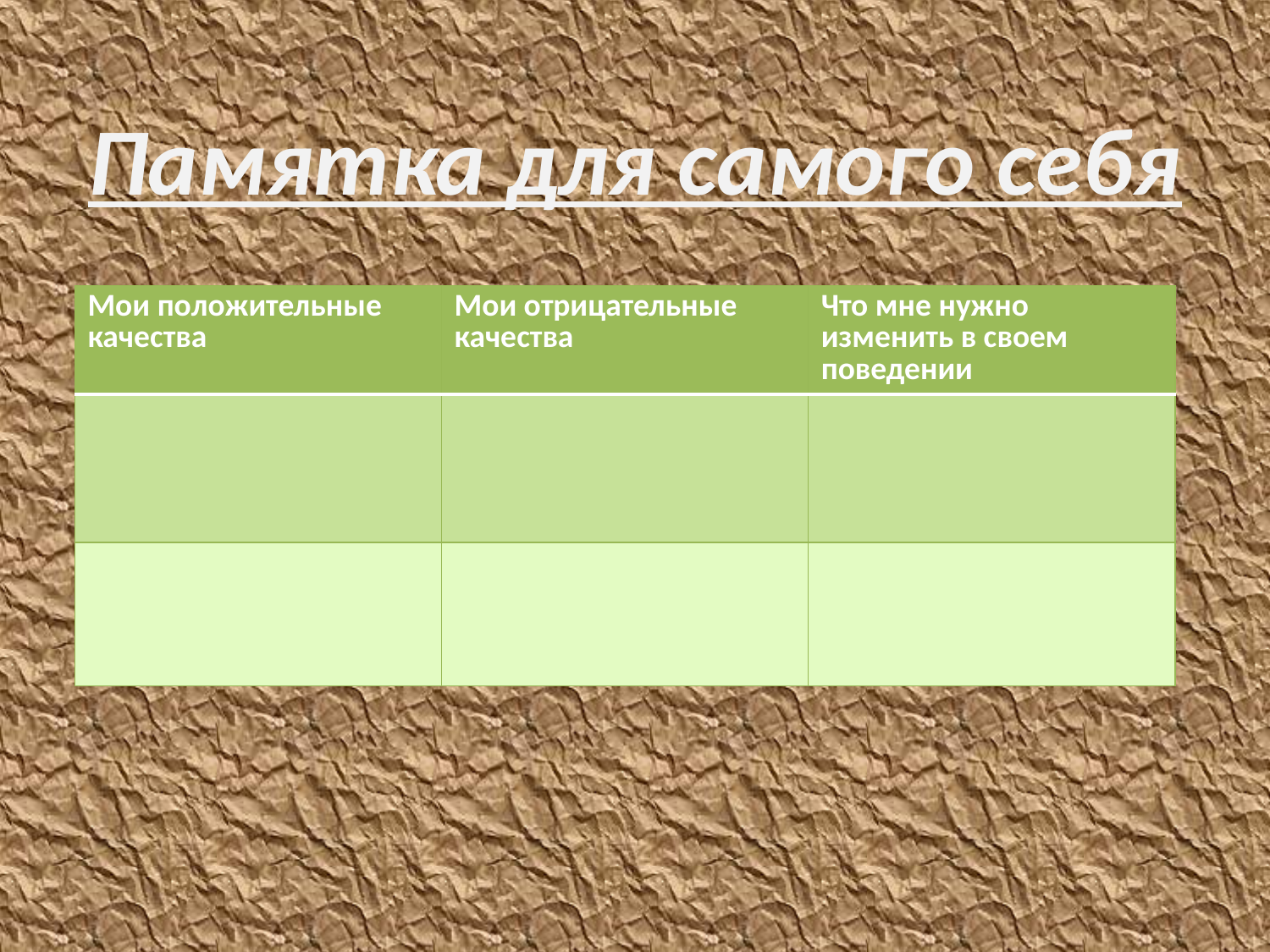

# Памятка для самого себя
| Мои положительные качества | Мои отрицательные качества | Что мне нужно изменить в своем поведении |
| --- | --- | --- |
|  |  |  |
|  |  |  |